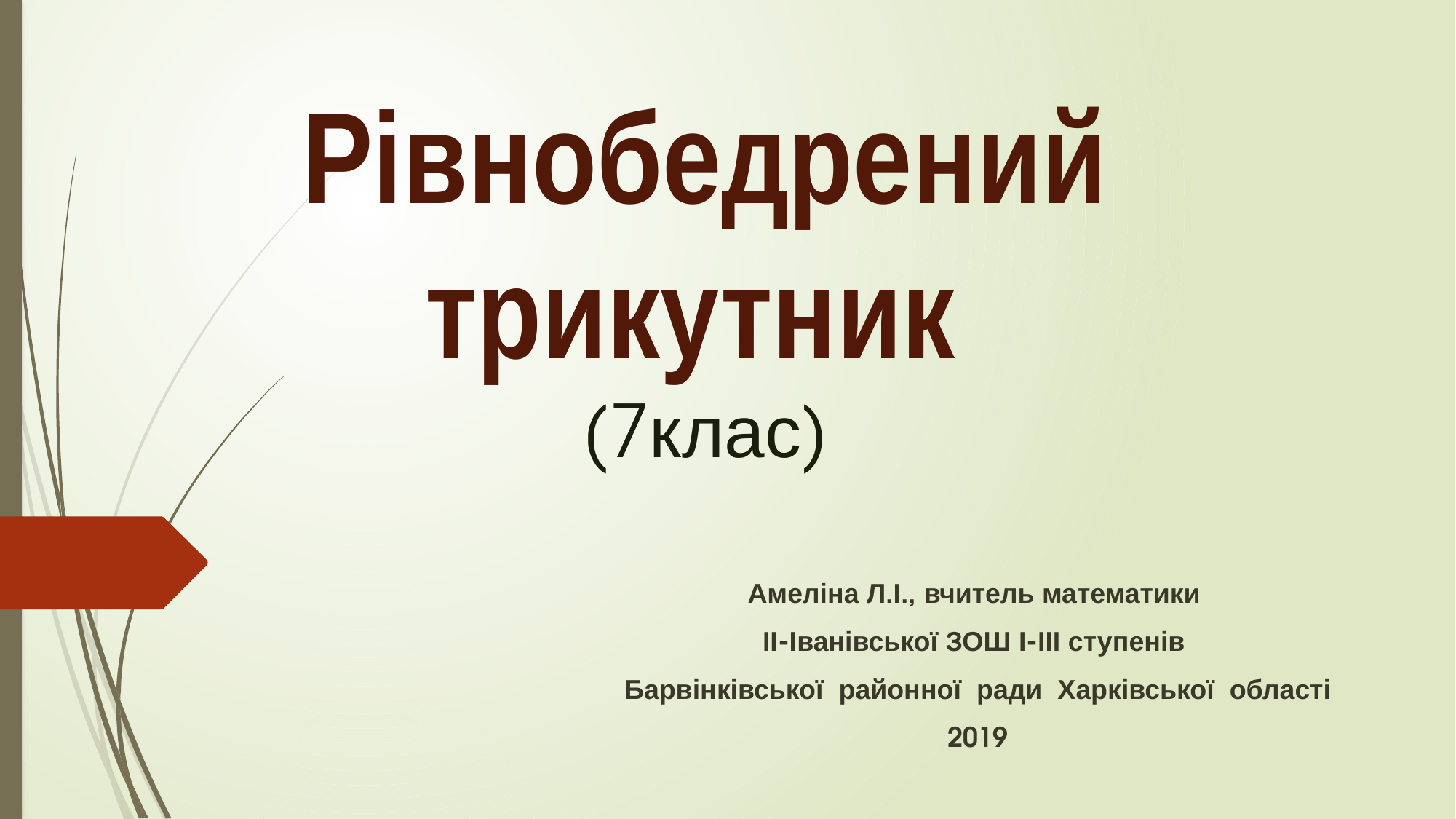

# Рівнобедрений трикутник (7клас)
Амеліна Л.І., вчитель математики
ІІ-Іванівської ЗОШ І-ІІІ ступенів
Барвінківської  районної  ради  Харківської  області
2019